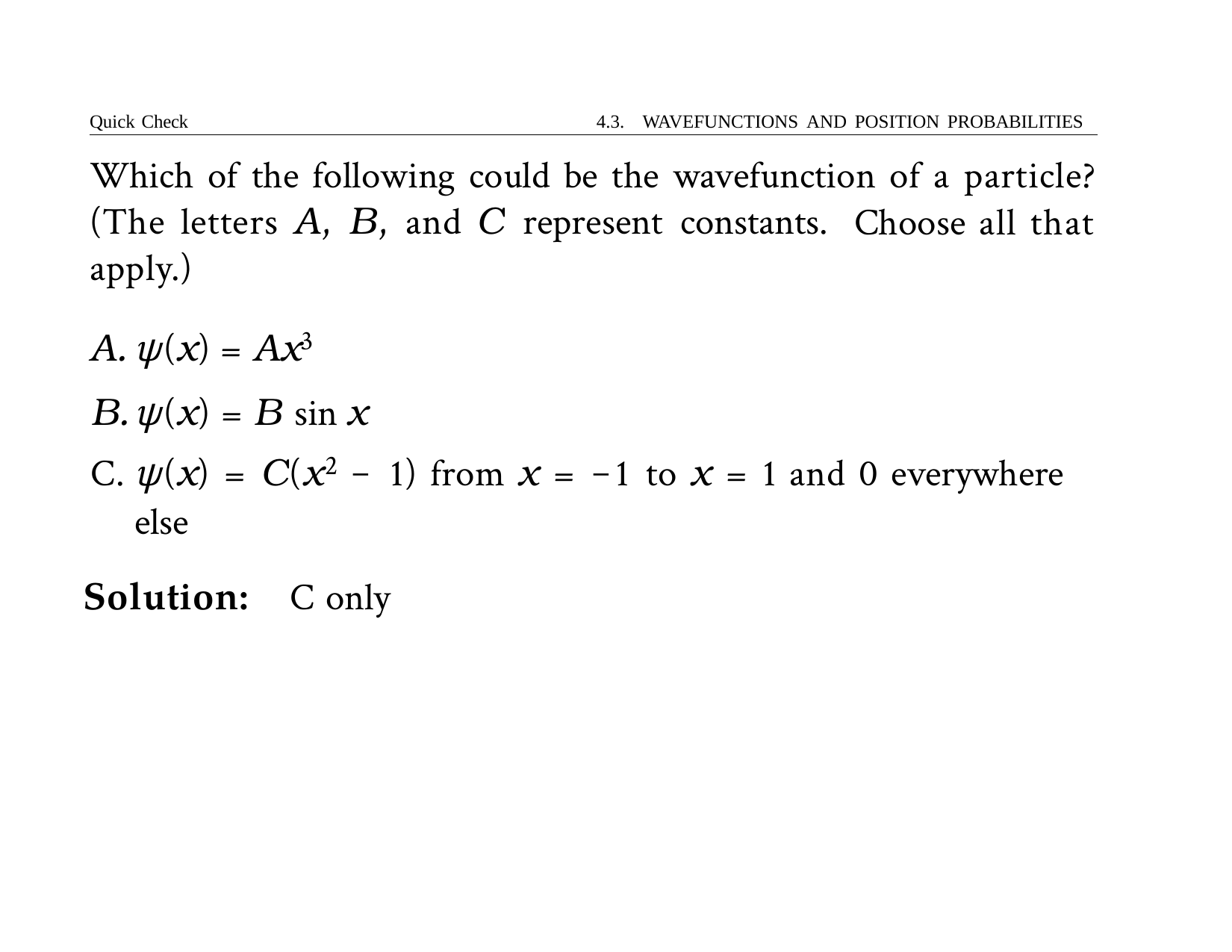

Quick Check	4.3.  WAVEFUNCTIONS AND POSITION PROBABILITIES

# Which of the following could be the wavefunction of a particle?
(The letters A,	B,	and C	represent constants. apply.)
ψ(x) = Ax3
ψ(x) = B sin x
Choose all that
C. ψ(x) = C(x2 − 1) from x = −1 to x = 1 and 0 everywhere else
Solution:	C only